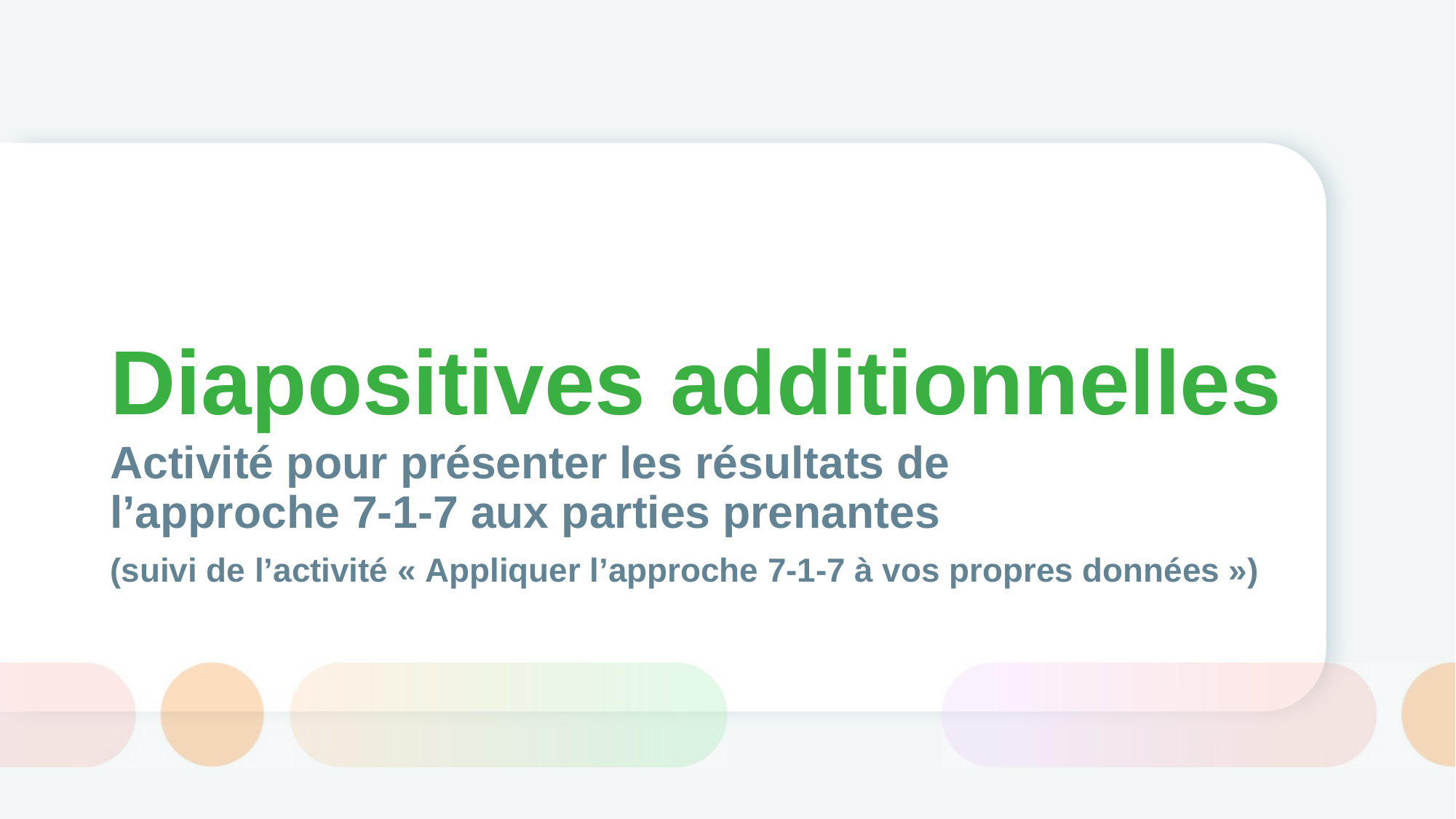

# Diapositives additionnelles
Activité pour présenter les résultats de
l’approche 7-1-7 aux parties prenantes
(suivi de l’activité « Appliquer l’approche 7-1-7 à vos propres données »)